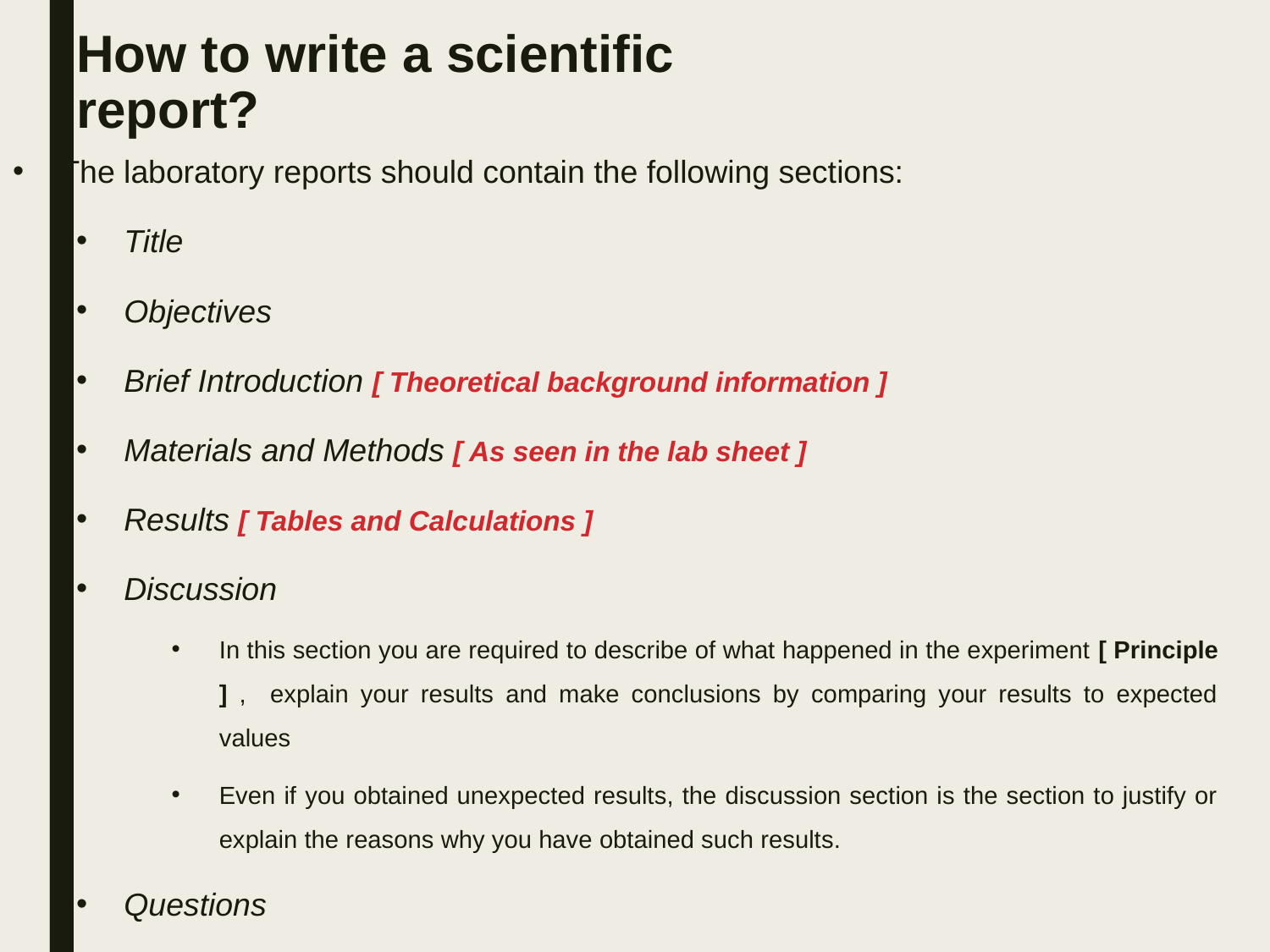

# How to write a scientific report?
The laboratory reports should contain the following sections:
Title
Objectives
Brief Introduction [ Theoretical background information ]
Materials and Methods [ As seen in the lab sheet ]
Results [ Tables and Calculations ]
Discussion
In this section you are required to describe of what happened in the experiment [ Principle ] ,  explain your results and make conclusions by comparing your results to expected values
Even if you obtained unexpected results, the discussion section is the section to justify or explain the reasons why you have obtained such results.
Questions